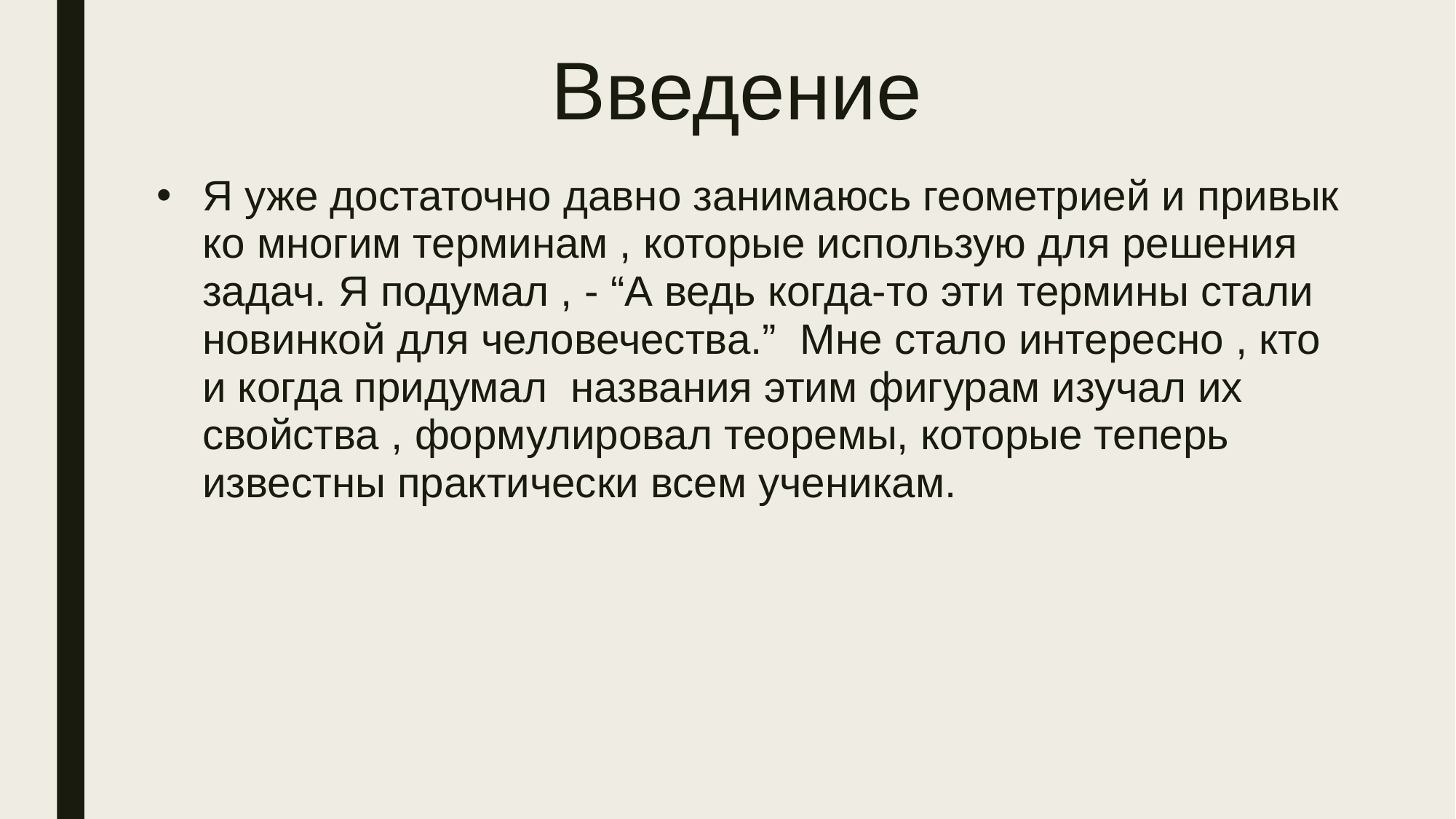

# Введение
Я уже достаточно давно занимаюсь геометрией и привык ко многим терминам , которые использую для решения задач. Я подумал , - “А ведь когда-то эти термины стали новинкой для человечества.”  Мне стало интересно , кто и когда придумал  названия этим фигурам изучал их  свойства , формулировал теоремы, которые теперь известны практически всем ученикам.